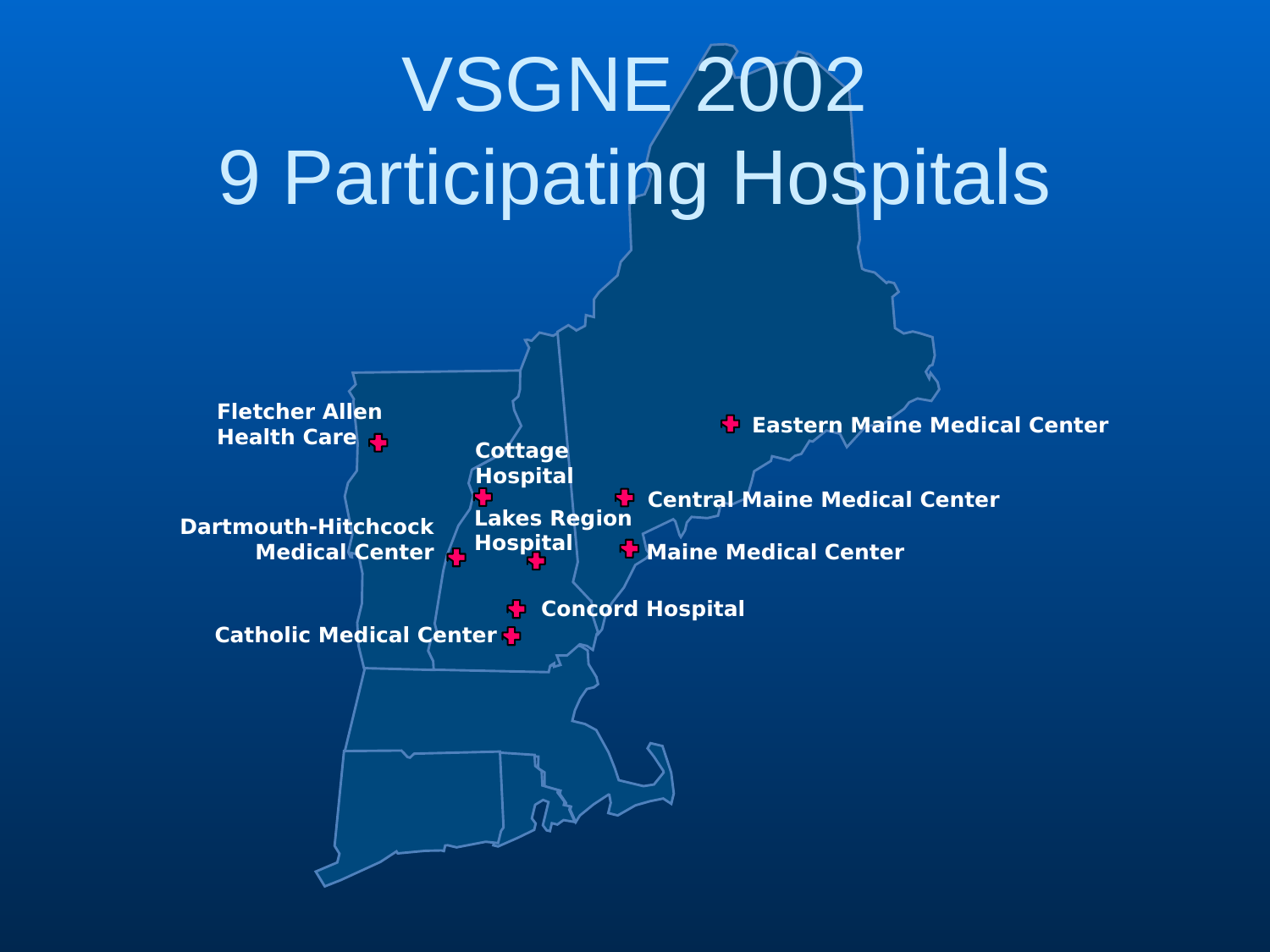

# VSGNE 2002 9 Participating Hospitals
Fletcher Allen Health Care
Eastern Maine Medical Center

Cottage Hospital

Central Maine Medical Center

Lakes Region Hospital
Dartmouth-Hitchcock Medical Center
Maine Medical Center

Concord Hospital

Catholic Medical Center